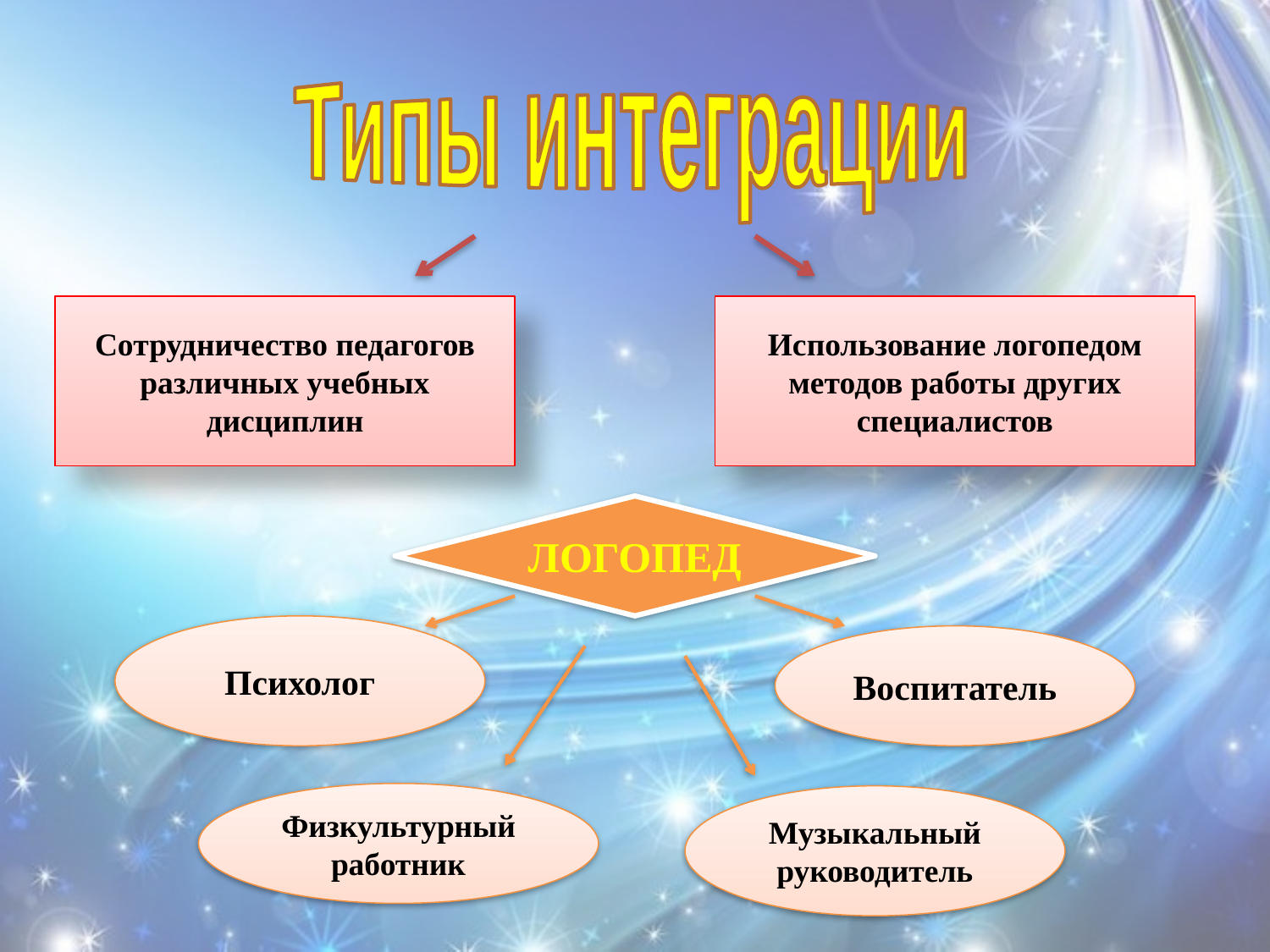

Типы интеграции
Сотрудничество педагогов различных учебных дисциплин
Использование логопедом методов работы других специалистов
ЛОГОПЕД
Психолог
Воспитатель
Физкультурный работник
Музыкальный руководитель